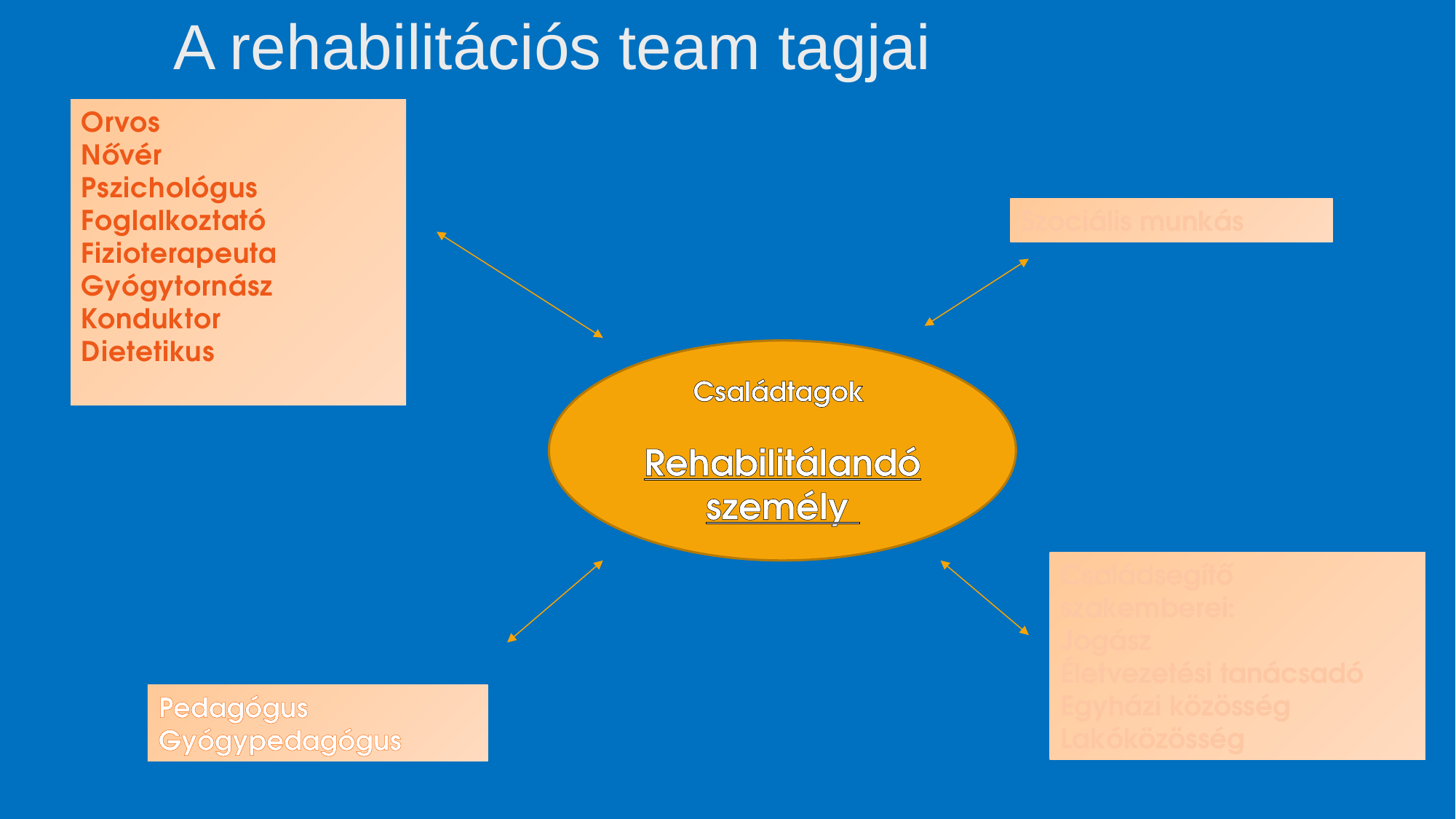

# A rehabilitációs team tagjai
Orvos
Nővér
Pszichológus
Foglalkoztató
Fizioterapeuta
Gyógytornász
Konduktor
Dietetikus

Szociális munkás
Családtagok

Rehabilitálandó személy
Családsegítő szakemberei:
Jogász
Életvezetési tanácsadó
Egyházi közösség
Lakóközösség
Pedagógus
Gyógypedagógus